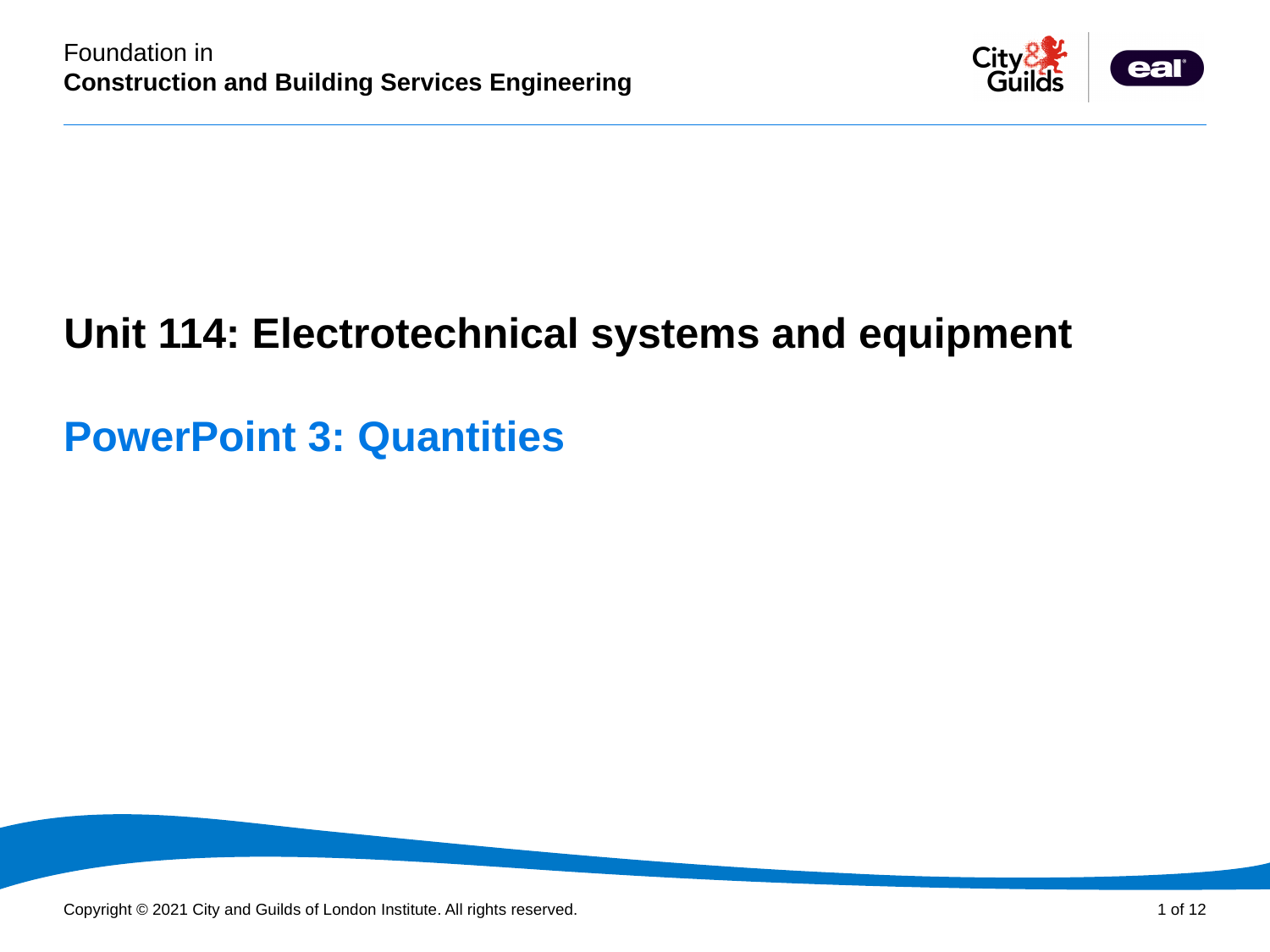

PowerPoint presentation
Unit 114: Electrotechnical systems and equipment
PowerPoint 3: Quantities